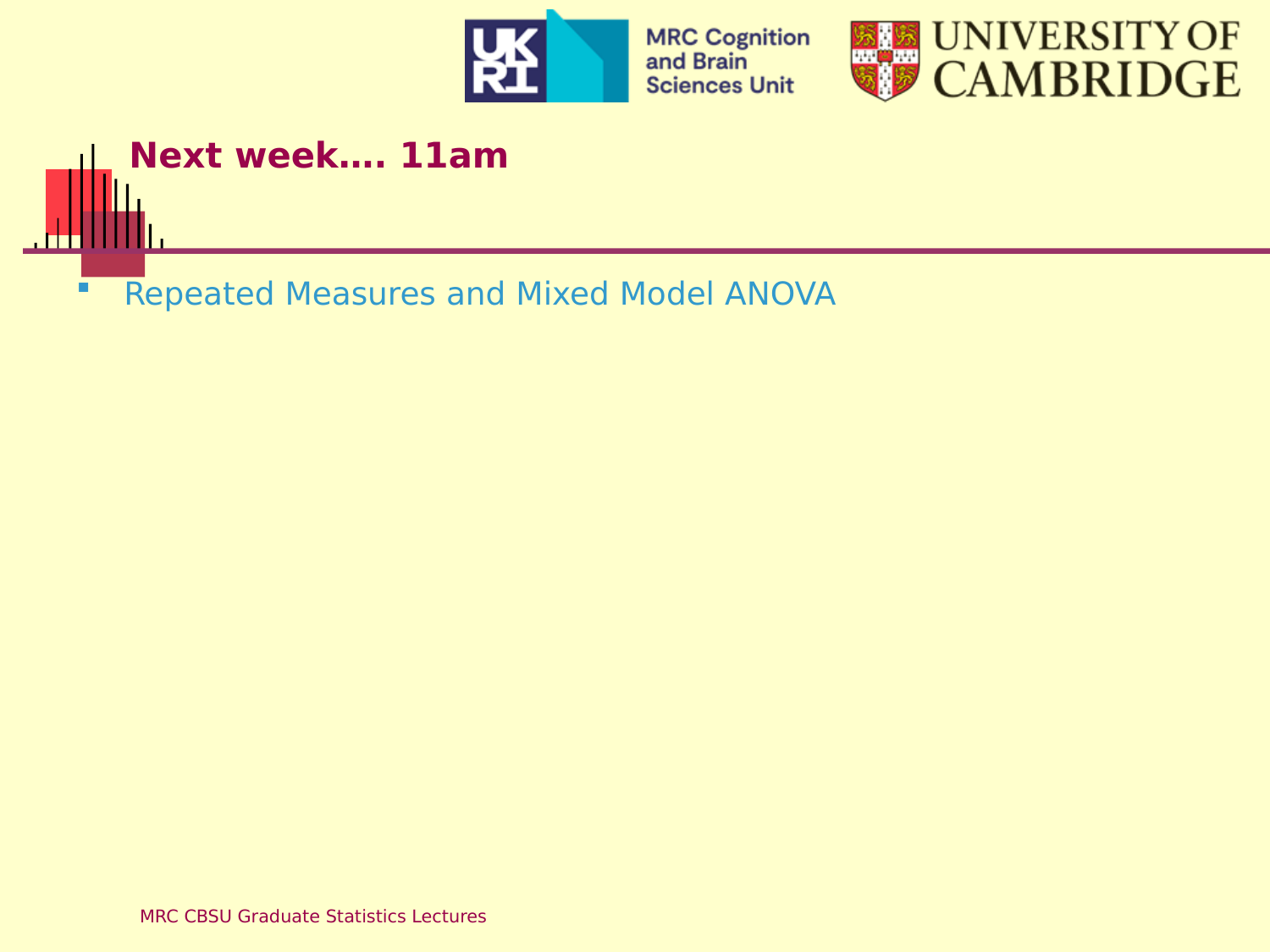

# Next week…. 11am

Repeated Measures and Mixed Model ANOVA
MRC CBSU Graduate Statistics Lectures